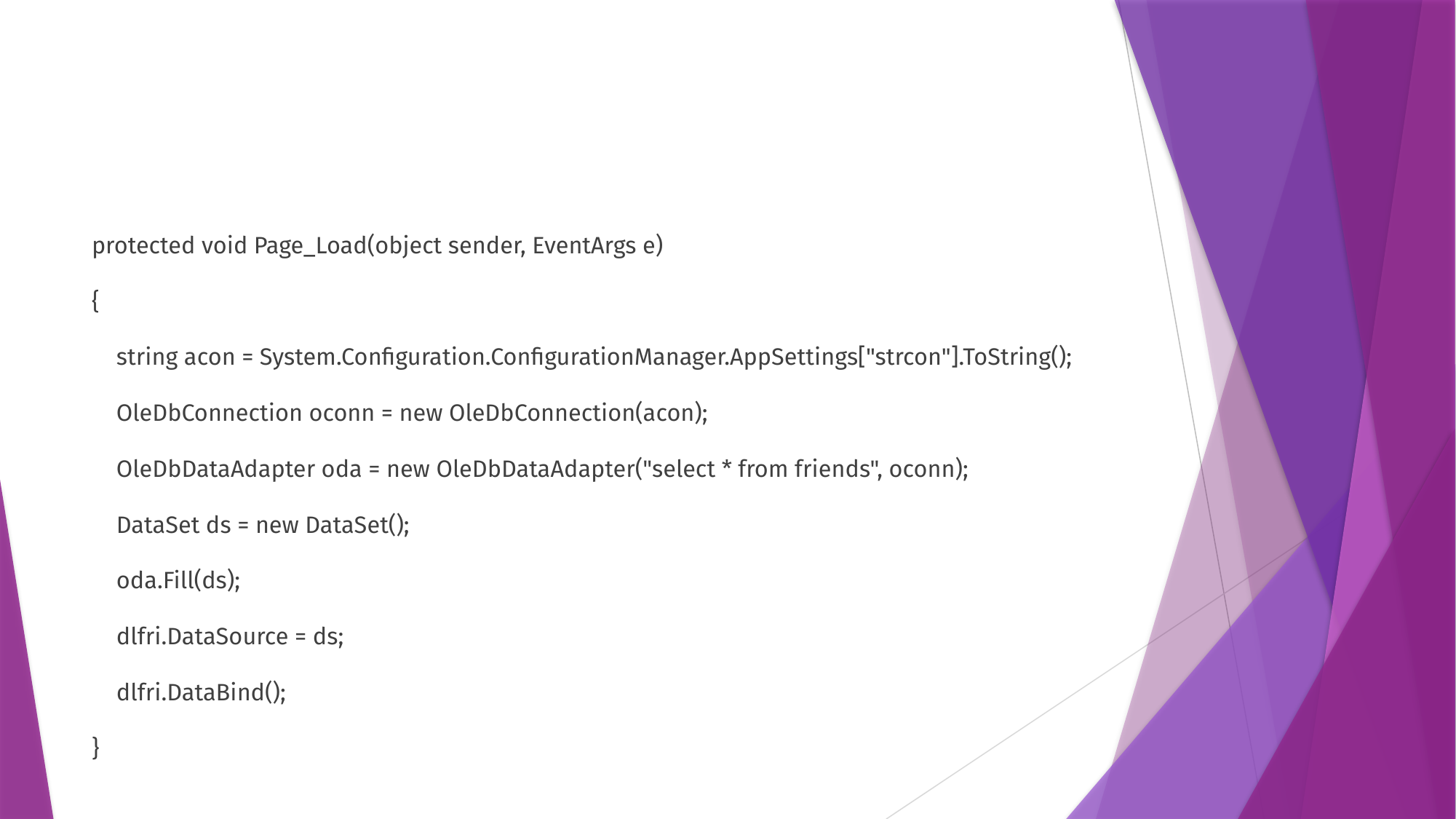

#
protected void Page_Load(object sender, EventArgs e)
{
    string acon = System.Configuration.ConfigurationManager.AppSettings["strcon"].ToString();
    OleDbConnection oconn = new OleDbConnection(acon);
    OleDbDataAdapter oda = new OleDbDataAdapter("select * from friends", oconn);
    DataSet ds = new DataSet();
    oda.Fill(ds);
    dlfri.DataSource = ds;
    dlfri.DataBind();
}